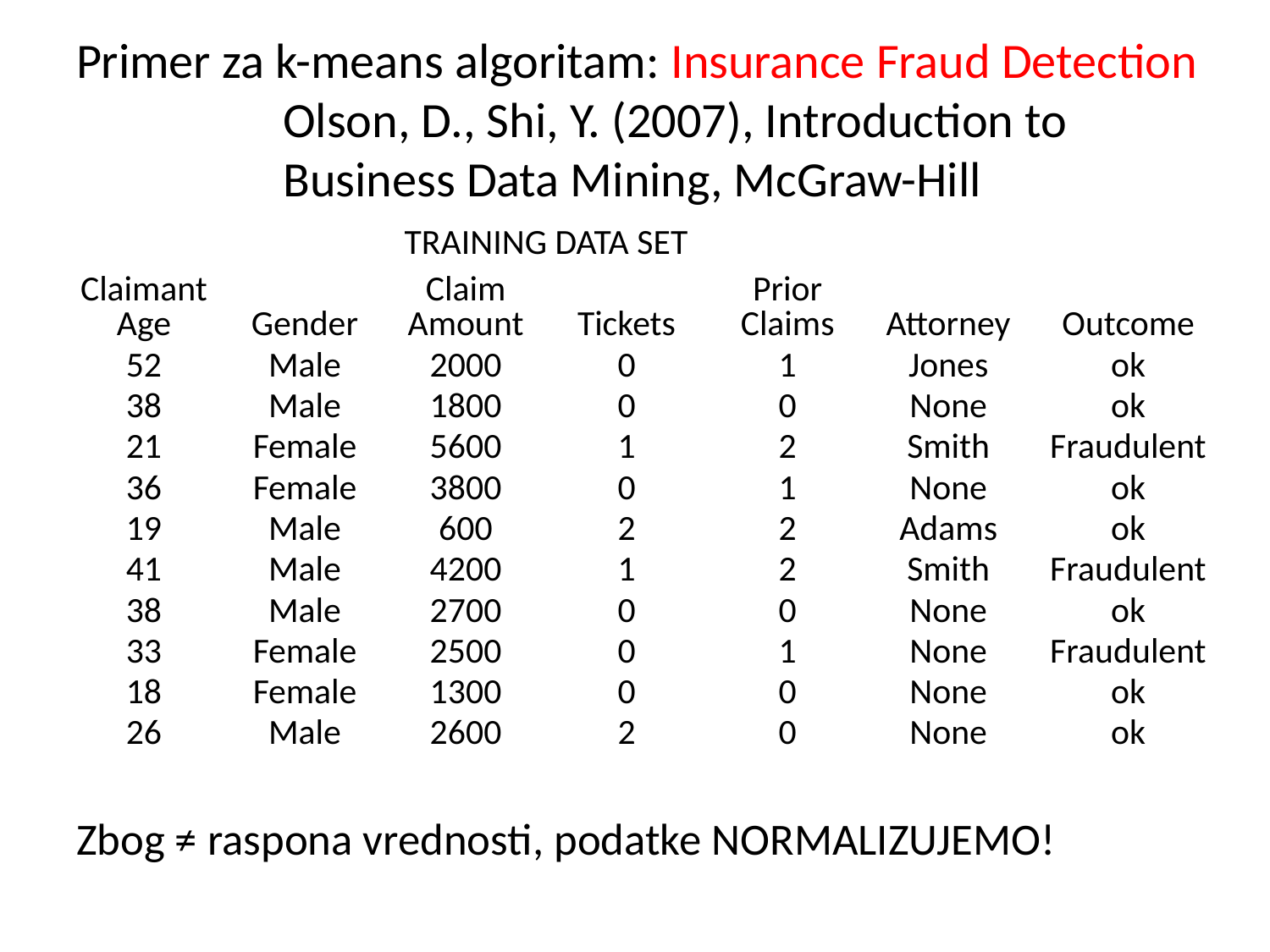

# Primer za k-means algoritam: Insurance Fraud Detection Olson, D., Shi, Y. (2007), Introduction to Business Data Mining, McGraw-Hill
|  | TRAINING DATA SET |  |  |  |  |  |
| --- | --- | --- | --- | --- | --- | --- |
| Claimant Age | Gender | Claim Amount | Tickets | Prior Claims | Attorney | Outcome |
| 52 | Male | 2000 | 0 | 1 | Jones | ok |
| 38 | Male | 1800 | 0 | 0 | None | ok |
| 21 | Female | 5600 | 1 | 2 | Smith | Fraudulent |
| 36 | Female | 3800 | 0 | 1 | None | ok |
| 19 | Male | 600 | 2 | 2 | Adams | ok |
| 41 | Male | 4200 | 1 | 2 | Smith | Fraudulent |
| 38 | Male | 2700 | 0 | 0 | None | ok |
| 33 | Female | 2500 | 0 | 1 | None | Fraudulent |
| 18 | Female | 1300 | 0 | 0 | None | ok |
| 26 | Male | 2600 | 2 | 0 | None | ok |
Zbog ≠ raspona vrednosti, podatke NORMALIZUJEMO!